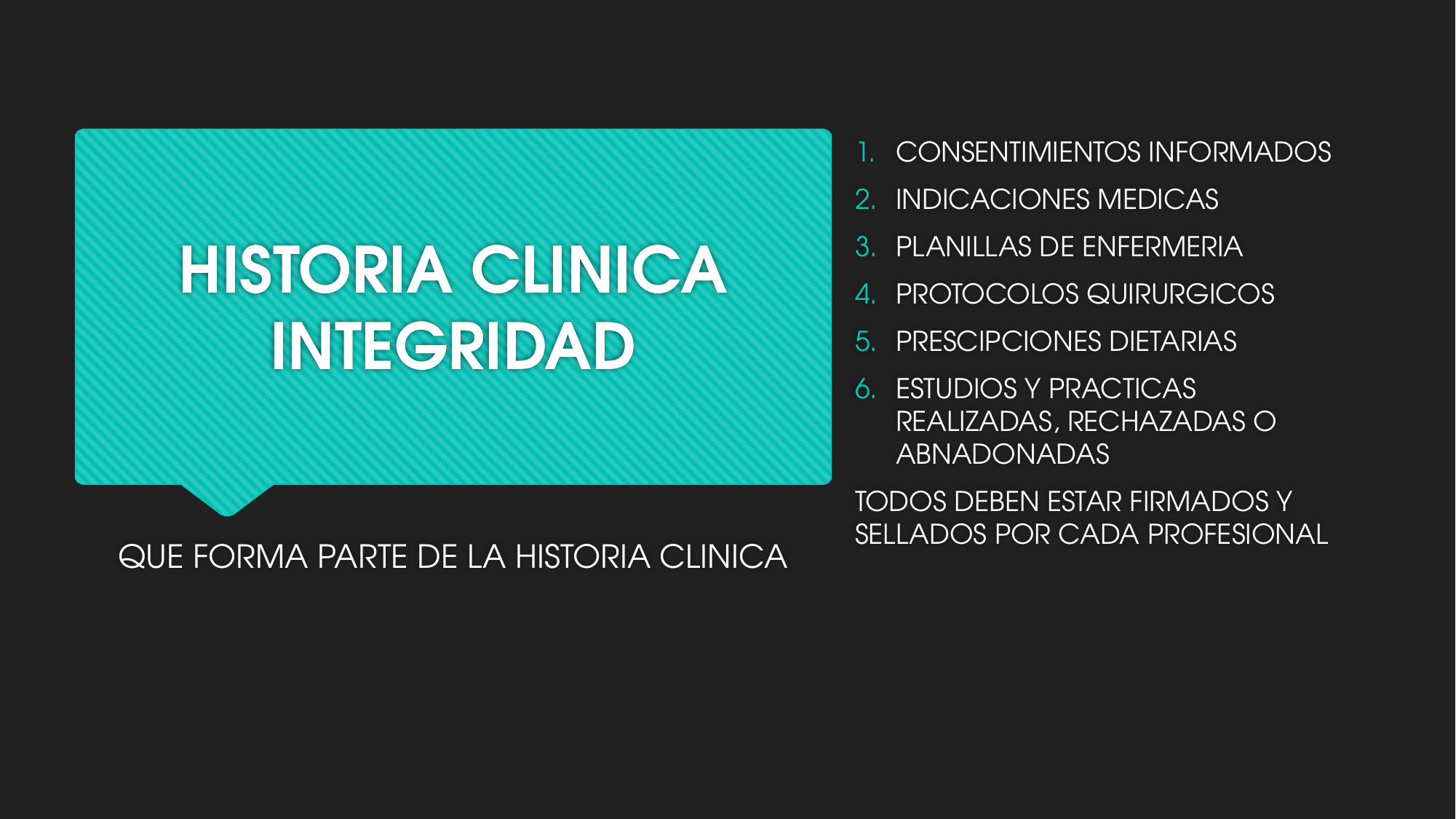

CONSENTIMIENTOS INFORMADOS
INDICACIONES MEDICAS
PLANILLAS DE ENFERMERIA
PROTOCOLOS QUIRURGICOS
PRESCIPCIONES DIETARIAS
ESTUDIOS Y PRACTICAS REALIZADAS, RECHAZADAS O ABNADONADAS
TODOS DEBEN ESTAR FIRMADOS Y SELLADOS POR CADA PROFESIONAL

# HISTORIA CLINICA INTEGRIDAD
QUE FORMA PARTE DE LA HISTORIA CLINICA